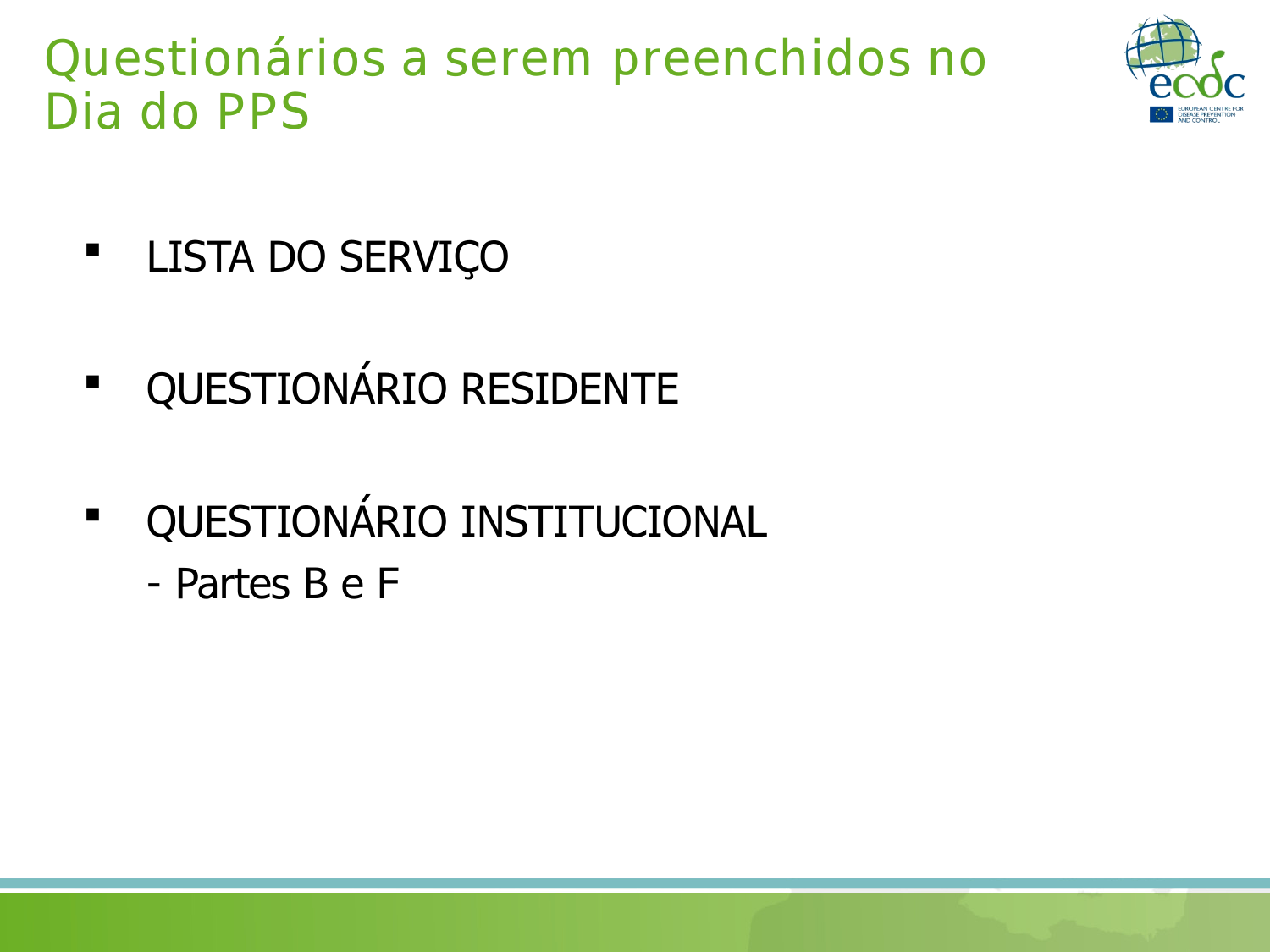

# Questionários a serem preenchidos no Dia do PPS
LISTA DO SERVIÇO

QUESTIONÁRIO RESIDENTE

QUESTIONÁRIO INSTITUCIONAL
   - Partes B e F